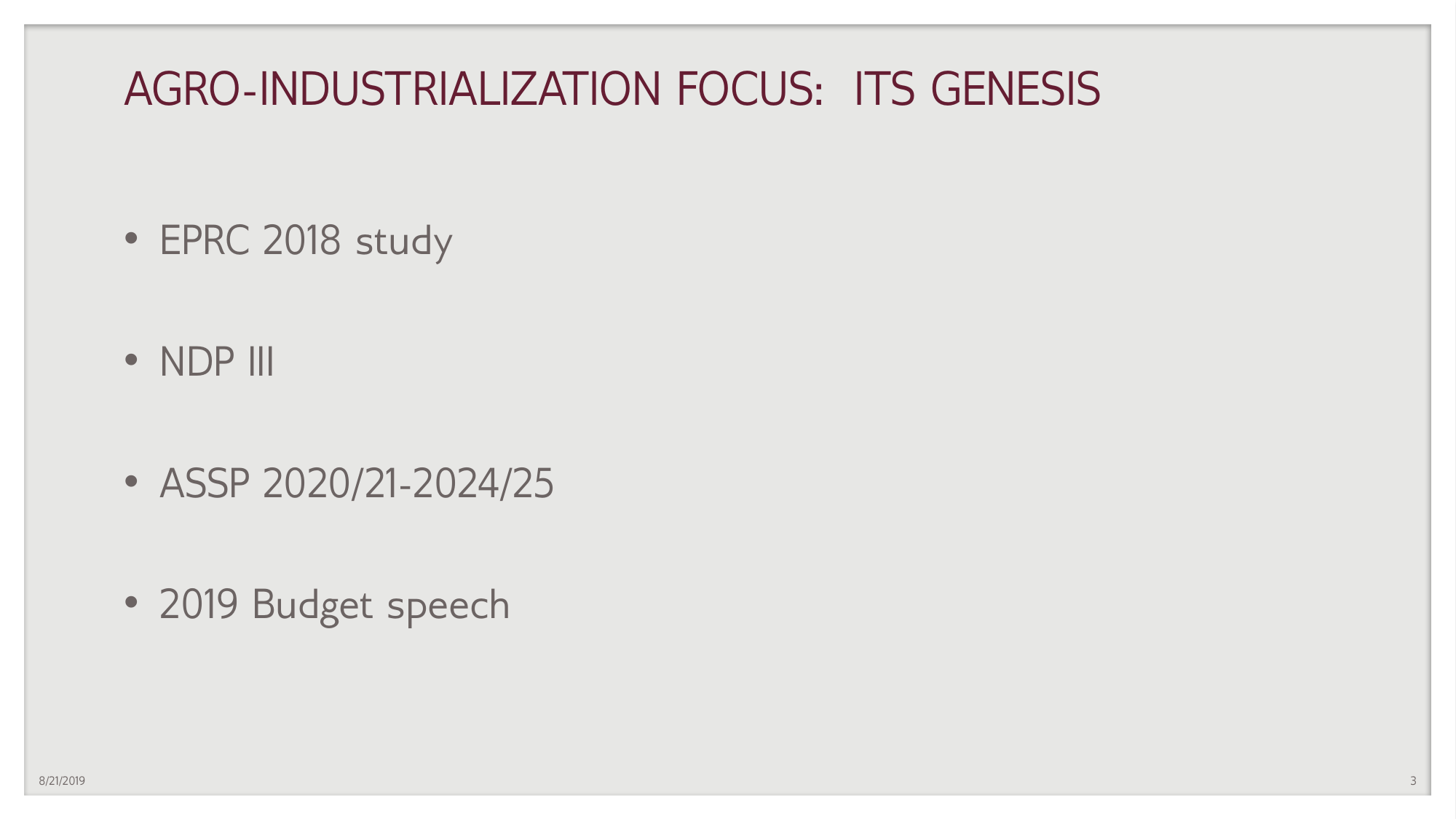

# AGRO-INDUSTRIALIZATION FOCUS:  ITS GENESIS
EPRC 2018 study

NDP III

ASSP 2020/21-2024/25

2019 Budget speech
8/21/2019
3